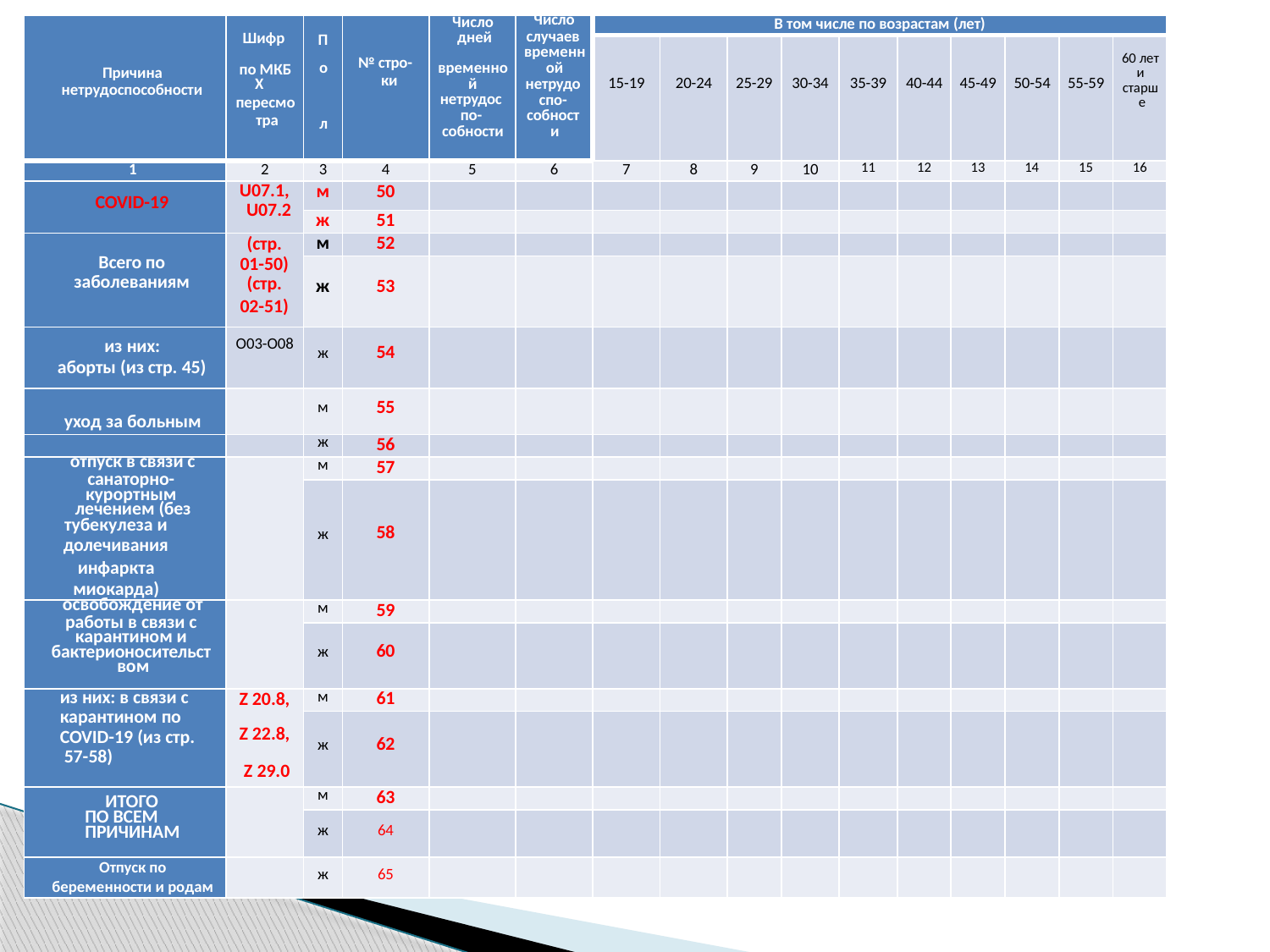

| Причина нетрудоспособности | Шифр по МКБ Х пересмо тра | П о л | № стро- ки | Число дней временно й нетрудос по- собности | Число случаев временн ой нетрудо спо- собност и | В том числе по возрастам (лет) |  |  |  |  |  |  |  |  |  |
| --- | --- | --- | --- | --- | --- | --- | --- | --- | --- | --- | --- | --- | --- | --- | --- |
|  |  |  |  |  |  | 15-19 | 20-24 | 25-29 | 30-34 | 35-39 | 40-44 | 45-49 | 50-54 | 55-59 | 60 лет и старш е |
| 1 | 2 | 3 | 4 | 5 | 6 | 7 | 8 | 9 | 10 | 11 | 12 | 13 | 14 | 15 | 16 |
| COVID-19 | U07.1, U07.2 | м | 50 |  |  |  |  |  |  |  |  |  |  |  |  |
|  |  | ж | 51 |  |  |  |  |  |  |  |  |  |  |  |  |
| Всего по заболеваниям | (стр. 01-50) (стр. 02-51) | м | 52 |  |  |  |  |  |  |  |  |  |  |  |  |
|  |  | ж | 53 |  |  |  |  |  |  |  |  |  |  |  |  |
| из них: аборты (из стр. 45) | O03-O08 | ж | 54 |  |  |  |  |  |  |  |  |  |  |  |  |
| уход за больным |  | м | 55 |  |  |  |  |  |  |  |  |  |  |  |  |
|  |  | ж | 56 |  |  |  |  |  |  |  |  |  |  |  |  |
| отпуск в связи с санаторно- курортным лечением (без тубекулеза и долечивания инфаркта миокарда) |  | м | 57 |  |  |  |  |  |  |  |  |  |  |  |  |
|  |  | ж | 58 |  |  |  |  |  |  |  |  |  |  |  |  |
| освобождение от работы в связи с карантином и бактерионосительст вом |  | м | 59 |  |  |  |  |  |  |  |  |  |  |  |  |
|  |  | ж | 60 |  |  |  |  |  |  |  |  |  |  |  |  |
| из них: в связи с карантином по COVID-19 (из стр. 57-58) | Z 20.8, Z 22.8, Z 29.0 | м | 61 |  |  |  |  |  |  |  |  |  |  |  |  |
|  |  | ж | 62 |  |  |  |  |  |  |  |  |  |  |  |  |
| ИТОГО ПО ВСЕМ ПРИЧИНАМ |  | м | 63 |  |  |  |  |  |  |  |  |  |  |  |  |
|  |  | ж | 64 |  |  |  |  |  |  |  |  |  |  |  |  |
| Отпуск по беременности и родам |  | ж | 65 |  |  |  |  |  |  |  |  |  |  |  |  |